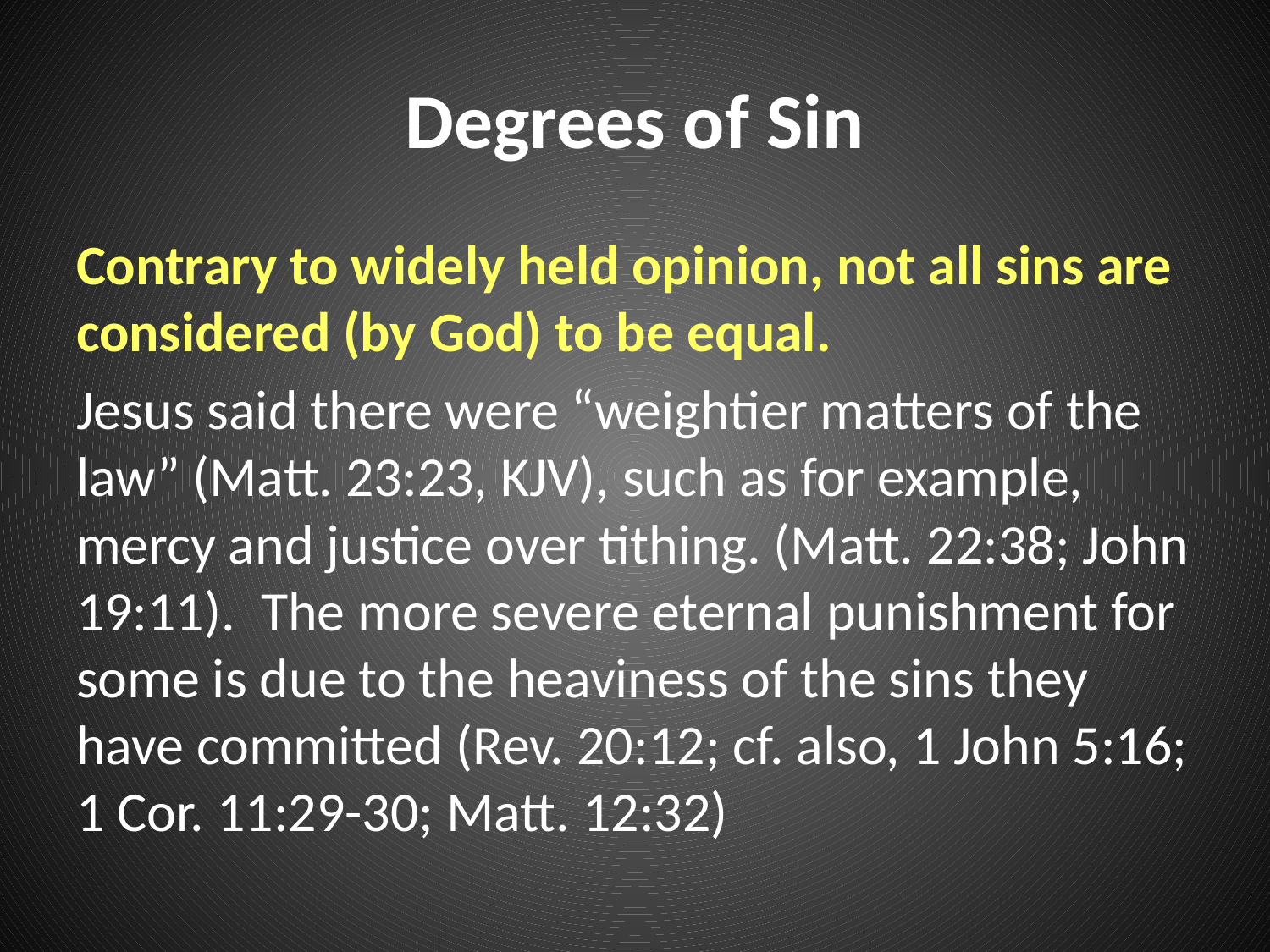

# Degrees of Sin
Contrary to widely held opinion, not all sins are considered (by God) to be equal.
Jesus said there were “weightier matters of the law” (Matt. 23:23, KJV), such as for example, mercy and justice over tithing. (Matt. 22:38; John 19:11).  The more severe eternal punishment for some is due to the heaviness of the sins they have committed (Rev. 20:12; cf. also, 1 John 5:16; 1 Cor. 11:29-30; Matt. 12:32)